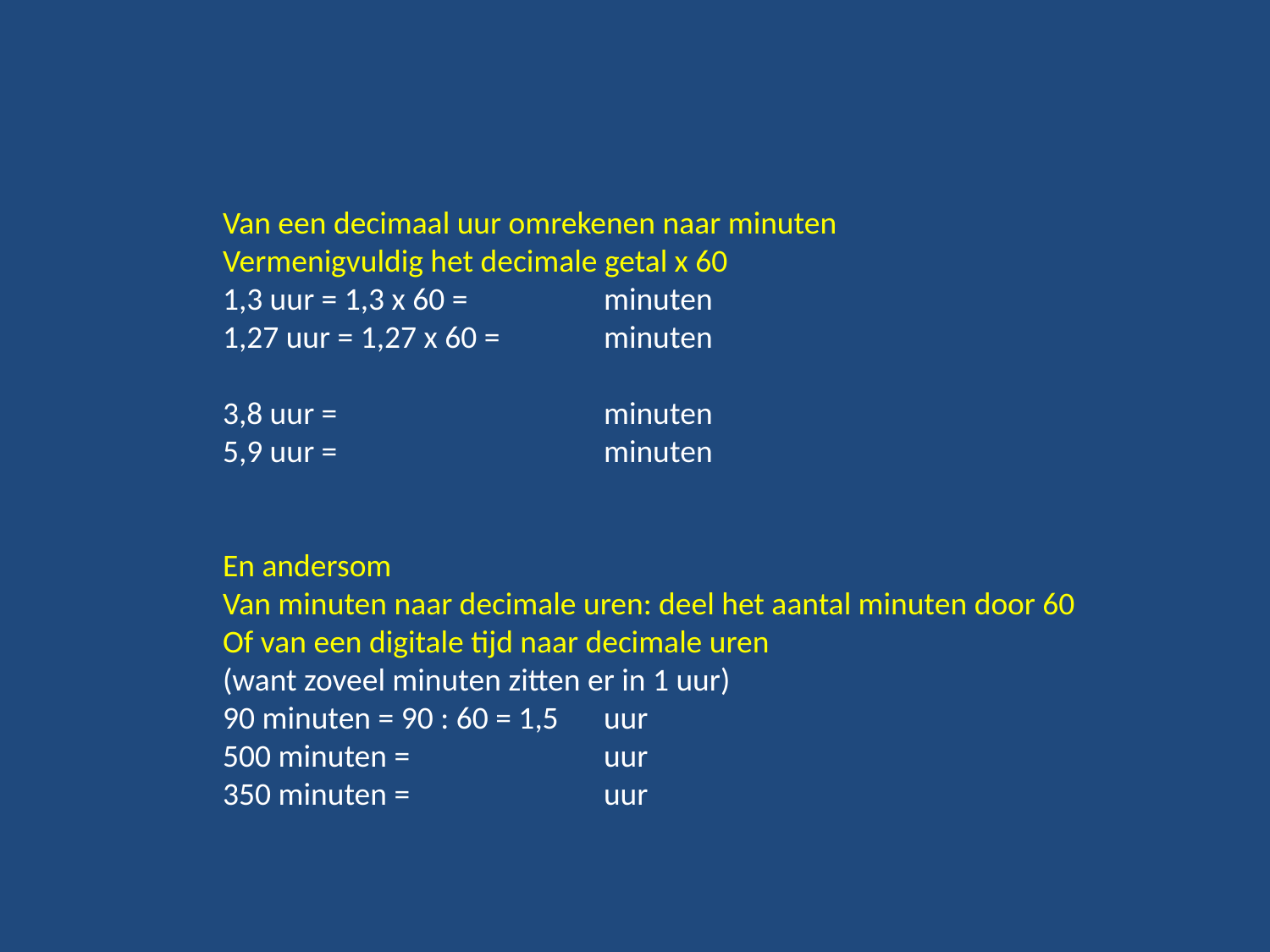

#
Van een decimaal uur omrekenen naar minuten
Vermenigvuldig het decimale getal x 60
1,3 uur = 1,3 x 60 = 		minuten
1,27 uur = 1,27 x 60 = 	minuten

3,8 uur = 			minuten
5,9 uur = 			minuten

En andersom
Van minuten naar decimale uren: deel het aantal minuten door 60
Of van een digitale tijd naar decimale uren
(want zoveel minuten zitten er in 1 uur)
90 minuten = 90 : 60 = 1,5	uur
500 minuten =		uur
350 minuten =		uur